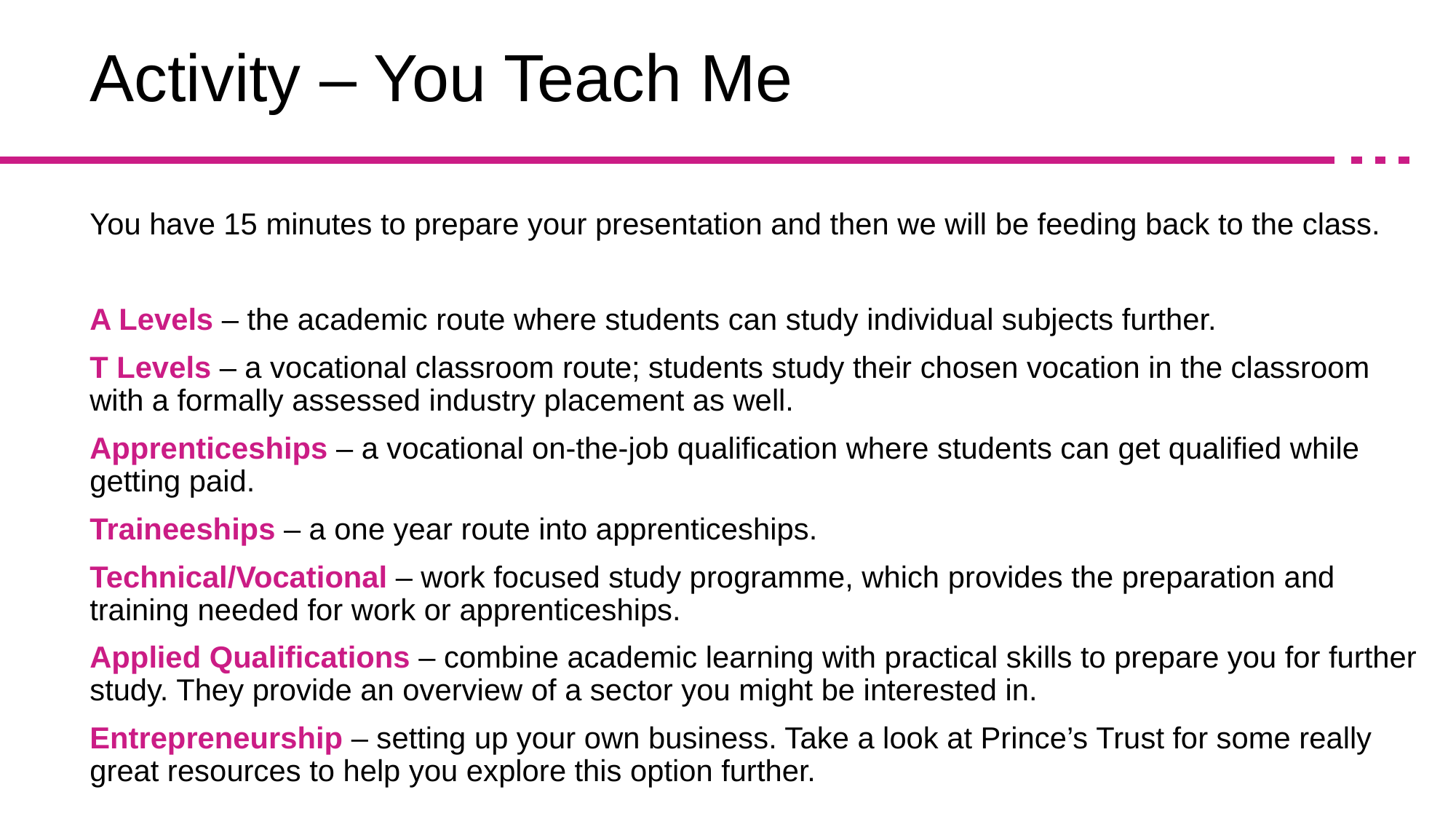

# Activity – You Teach Me

You have 15 minutes to prepare your presentation and then we will be feeding back to the class.

A Levels – the academic route where students can study individual subjects further.
T Levels – a vocational classroom route; students study their chosen vocation in the classroom with a formally assessed industry placement as well.
Apprenticeships – a vocational on-the-job qualification where students can get qualified while getting paid.
Traineeships – a one year route into apprenticeships.
Technical/Vocational – work focused study programme, which provides the preparation and training needed for work or apprenticeships.
Applied Qualifications – combine academic learning with practical skills to prepare you for further study. They provide an overview of a sector you might be interested in.
Entrepreneurship – setting up your own business. Take a look at Prince’s Trust for some really great resources to help you explore this option further.